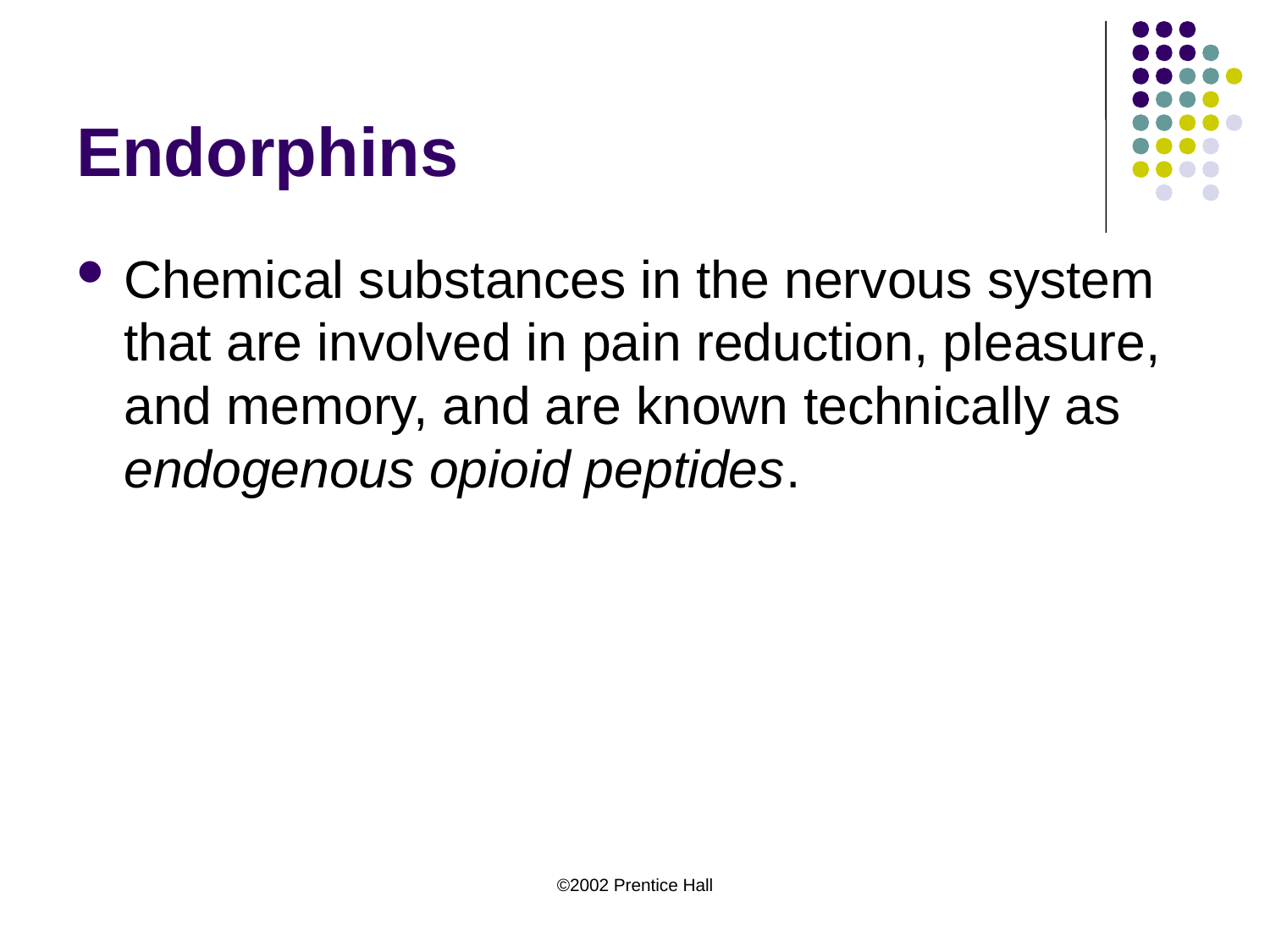

# Endorphins
Chemical substances in the nervous system that are involved in pain reduction, pleasure, and memory, and are known technically as endogenous opioid peptides.
©2002 Prentice Hall